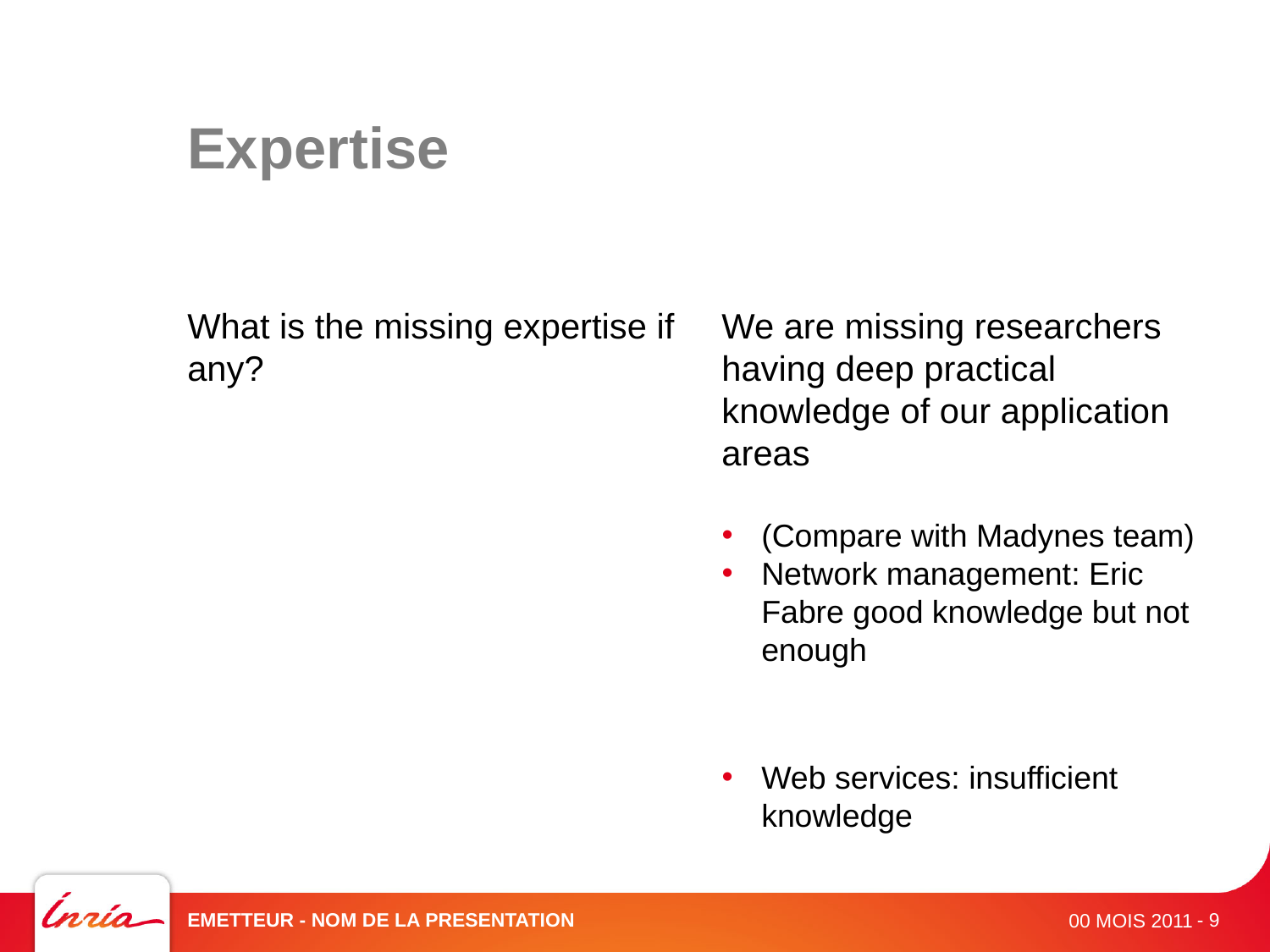

# Expertise
What is the missing expertise if any?
We are missing researchers having deep practical knowledge of our application areas

(Compare with Madynes team)
Network management: Eric Fabre good knowledge but not enough

Web services: insufficient knowledge
EMETTEUR - NOM DE LA PRESENTATION
- 9
00 MOIS 2011